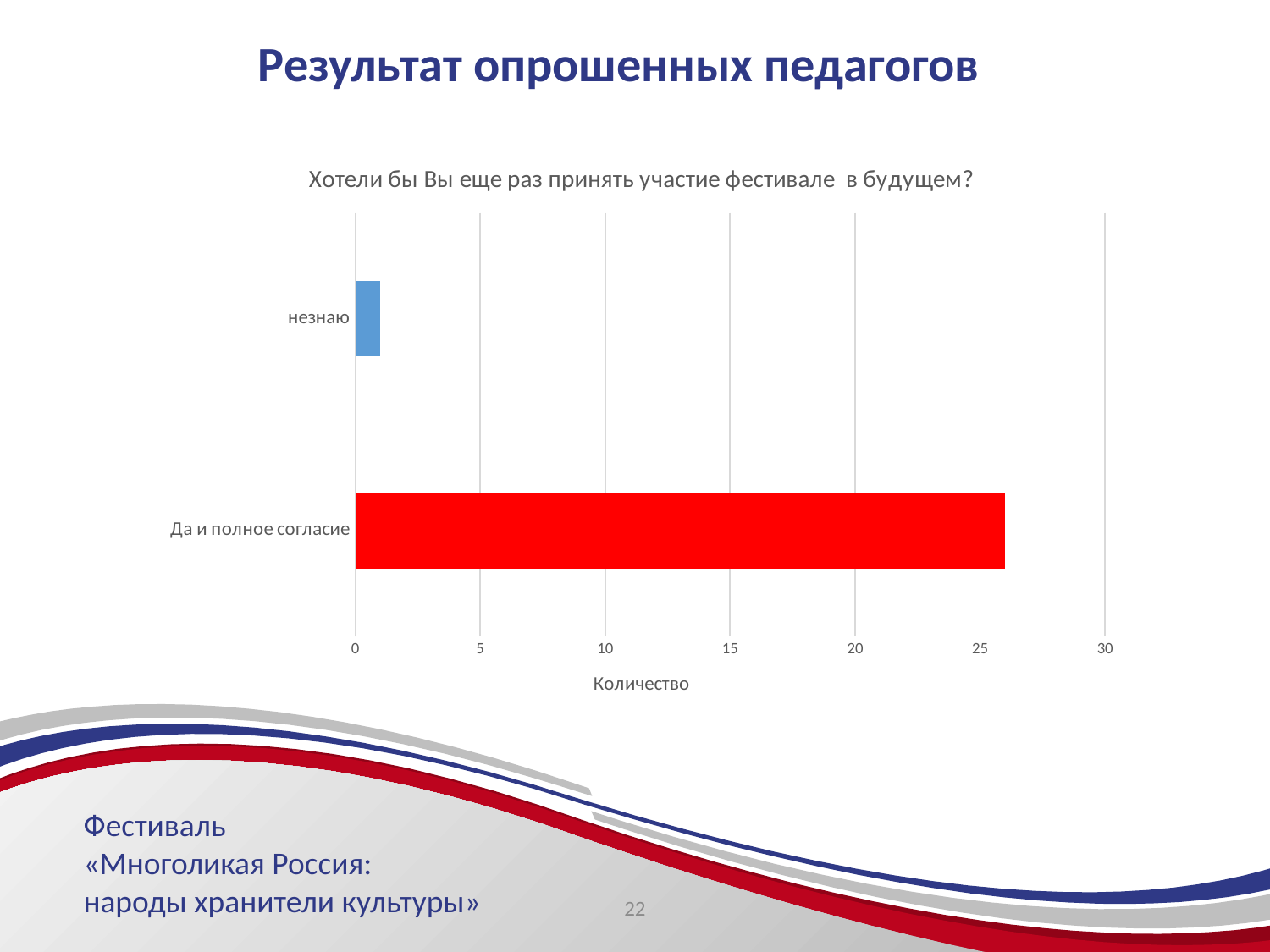

# Результат опрошенных педагогов

### Chart: Хотели бы Вы еще раз принять участие фестивале  в будущем?

| Category |  |
|---|---|
| Да и полное согласие | 26.0 |
| незнаю | 1.0 |
Фестиваль
«Многоликая Россия:
народы хранители культуры»
22